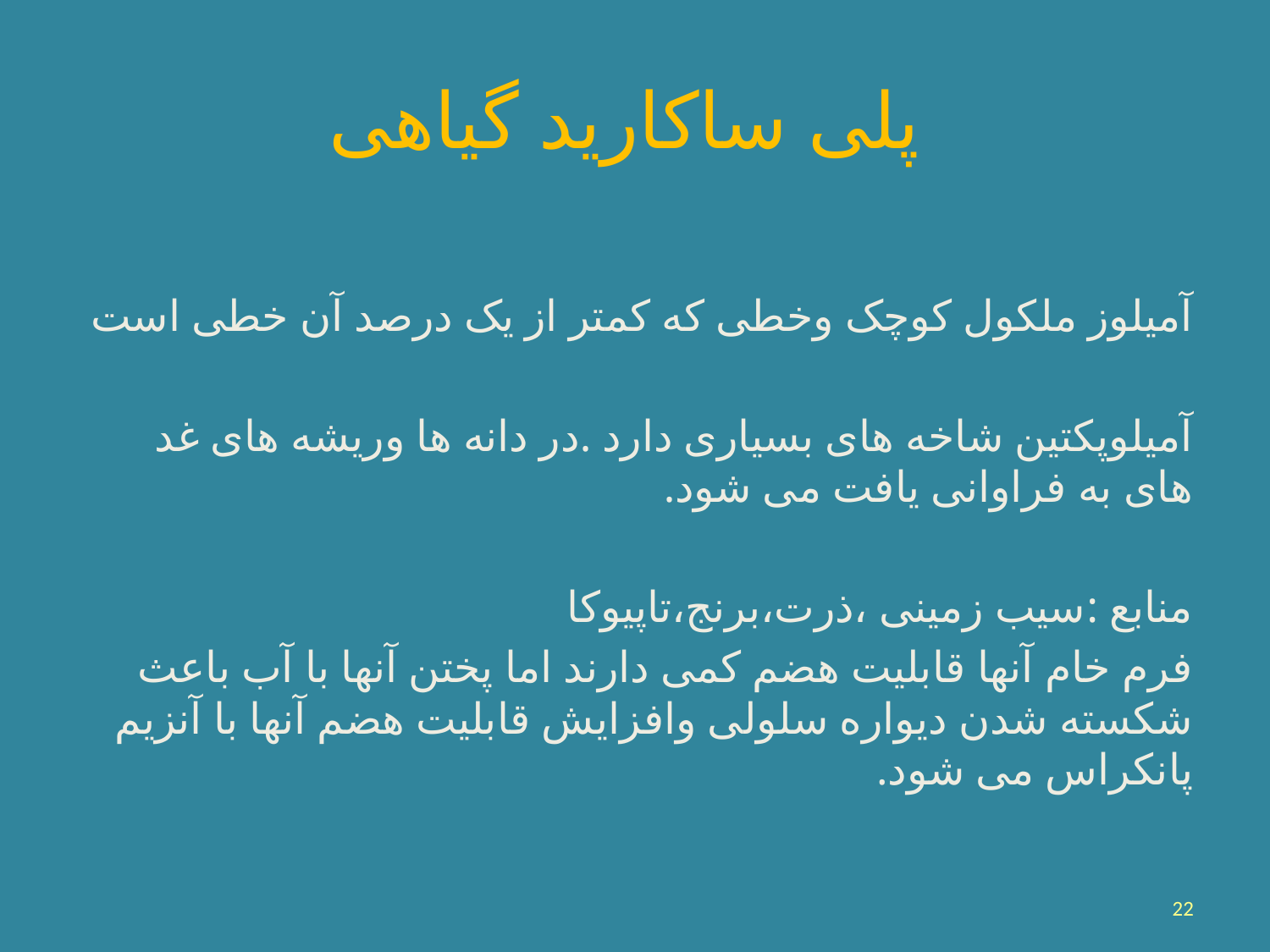

# پلی ساکارید گیاهی

آمیلوز ملکول کوچک وخطی که کمتر از یک درصد آن خطی است

آمیلوپکتین شاخه های بسیاری دارد .در دانه ها وریشه های غد های به فراوانی یافت می شود.

منابع :سیب زمینی ،ذرت،برنج،تاپیوکا
فرم خام آنها قابلیت هضم کمی دارند اما پختن آنها با آب باعث شکسته شدن دیواره سلولی وافزایش قابلیت هضم آنها با آنزیم پانکراس می شود.
22